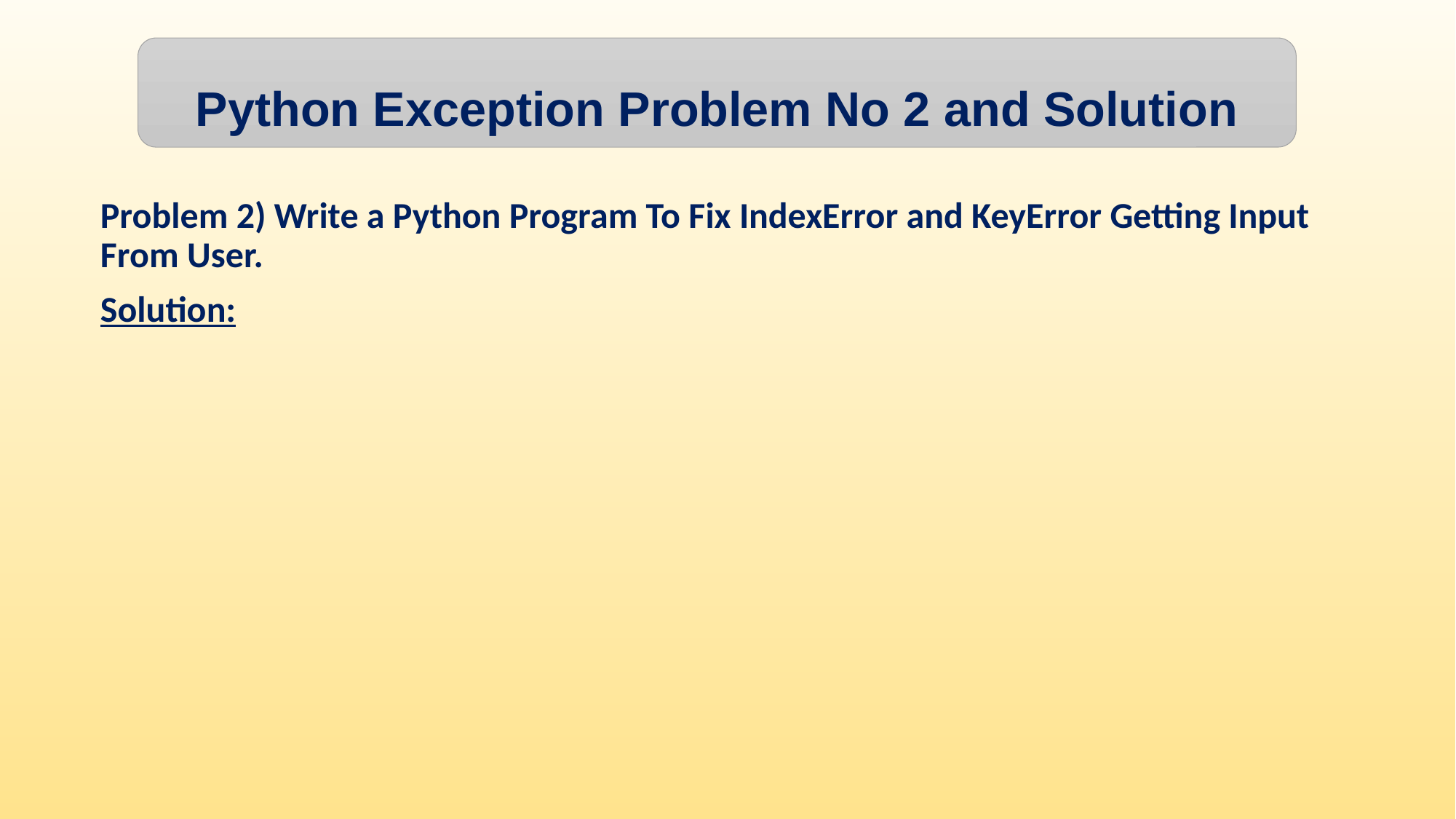

Python Exception Problem No 2 and Solution
Problem 2) Write a Python Program To Fix IndexError and KeyError Getting Input From User.
Solution: